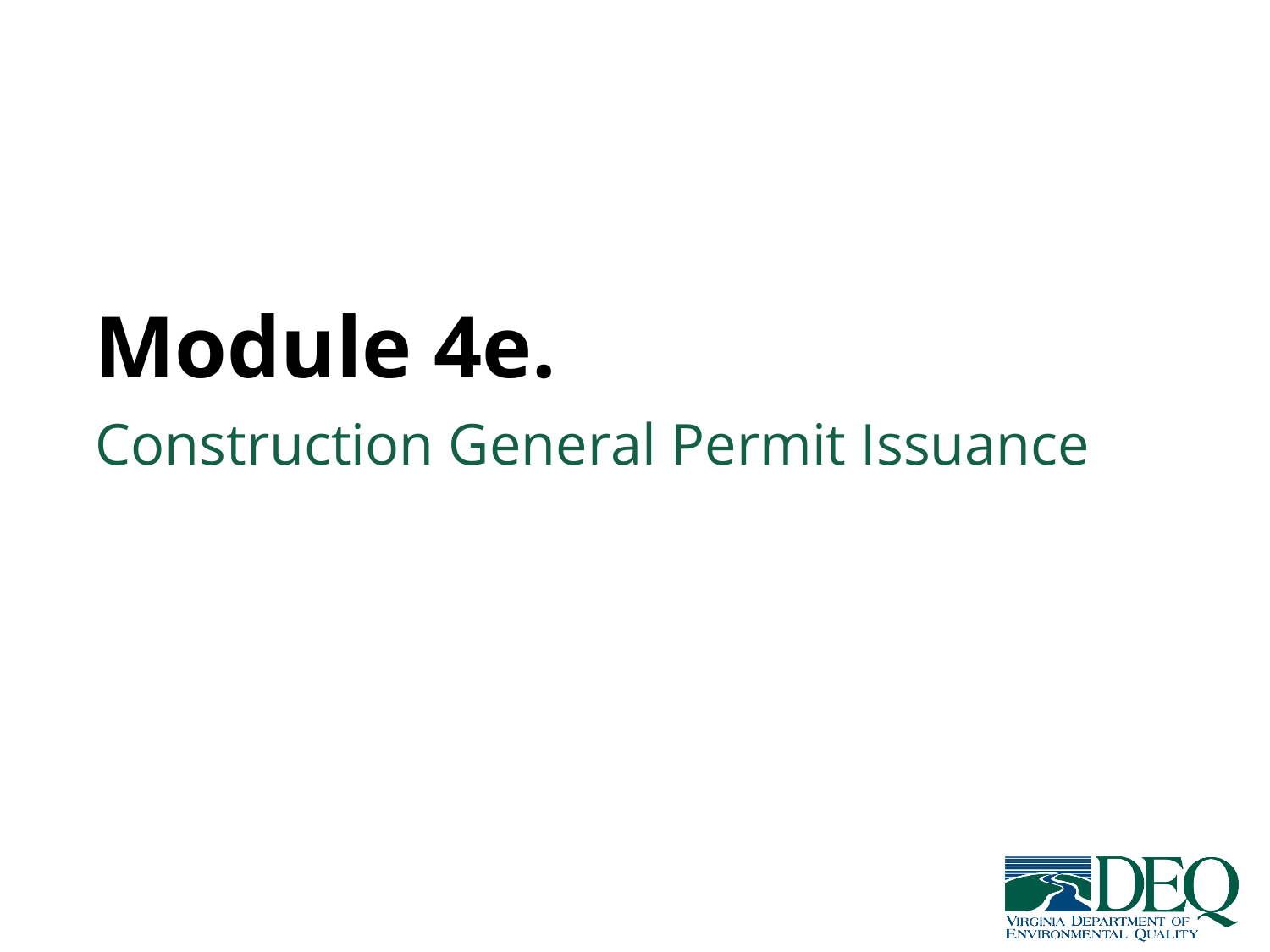

# Module 4e.
Construction General Permit Issuance